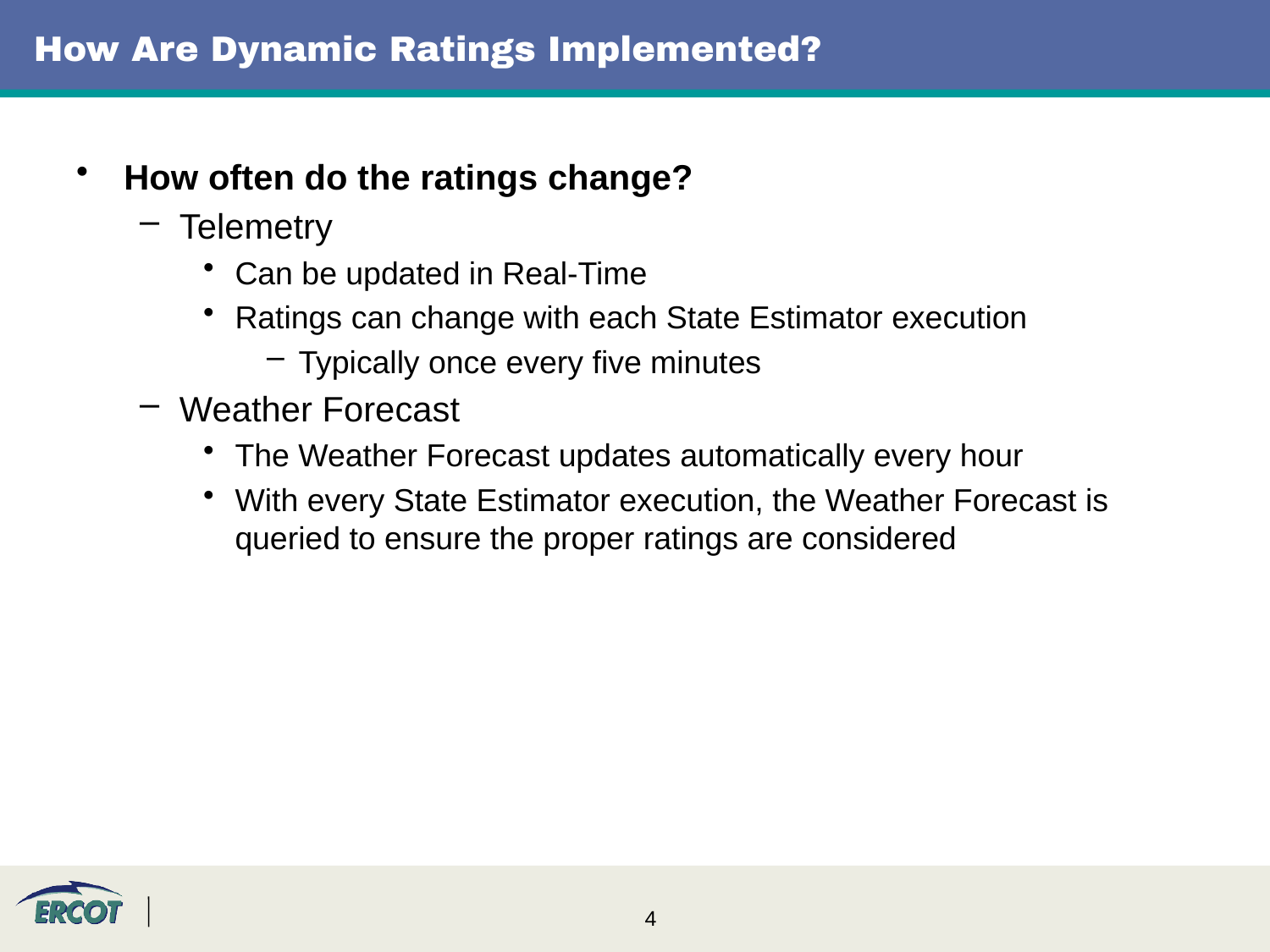

# How Are Dynamic Ratings Implemented?
How often do the ratings change?
Telemetry
Can be updated in Real-Time
Ratings can change with each State Estimator execution
Typically once every five minutes
Weather Forecast
The Weather Forecast updates automatically every hour
With every State Estimator execution, the Weather Forecast is queried to ensure the proper ratings are considered